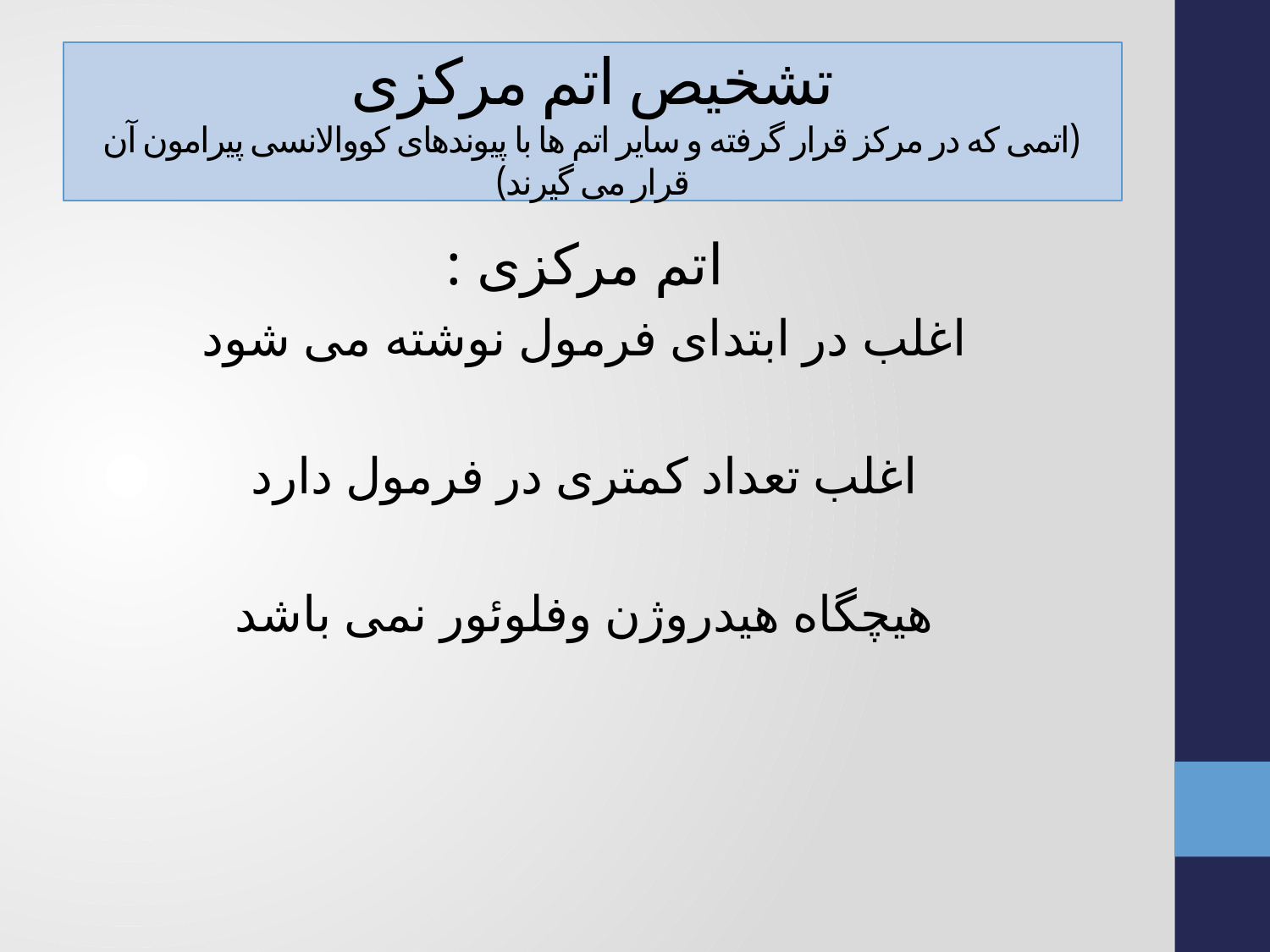

# تشخیص اتم مرکزی (اتمی که در مرکز قرار گرفته و سایر اتم ها با پیوندهای کووالانسی پیرامون آن قرار می گیرند)
اتم مرکزی :
اغلب در ابتدای فرمول نوشته می شود

اغلب تعداد کمتری در فرمول دارد

هیچگاه هیدروژن وفلوئور نمی باشد